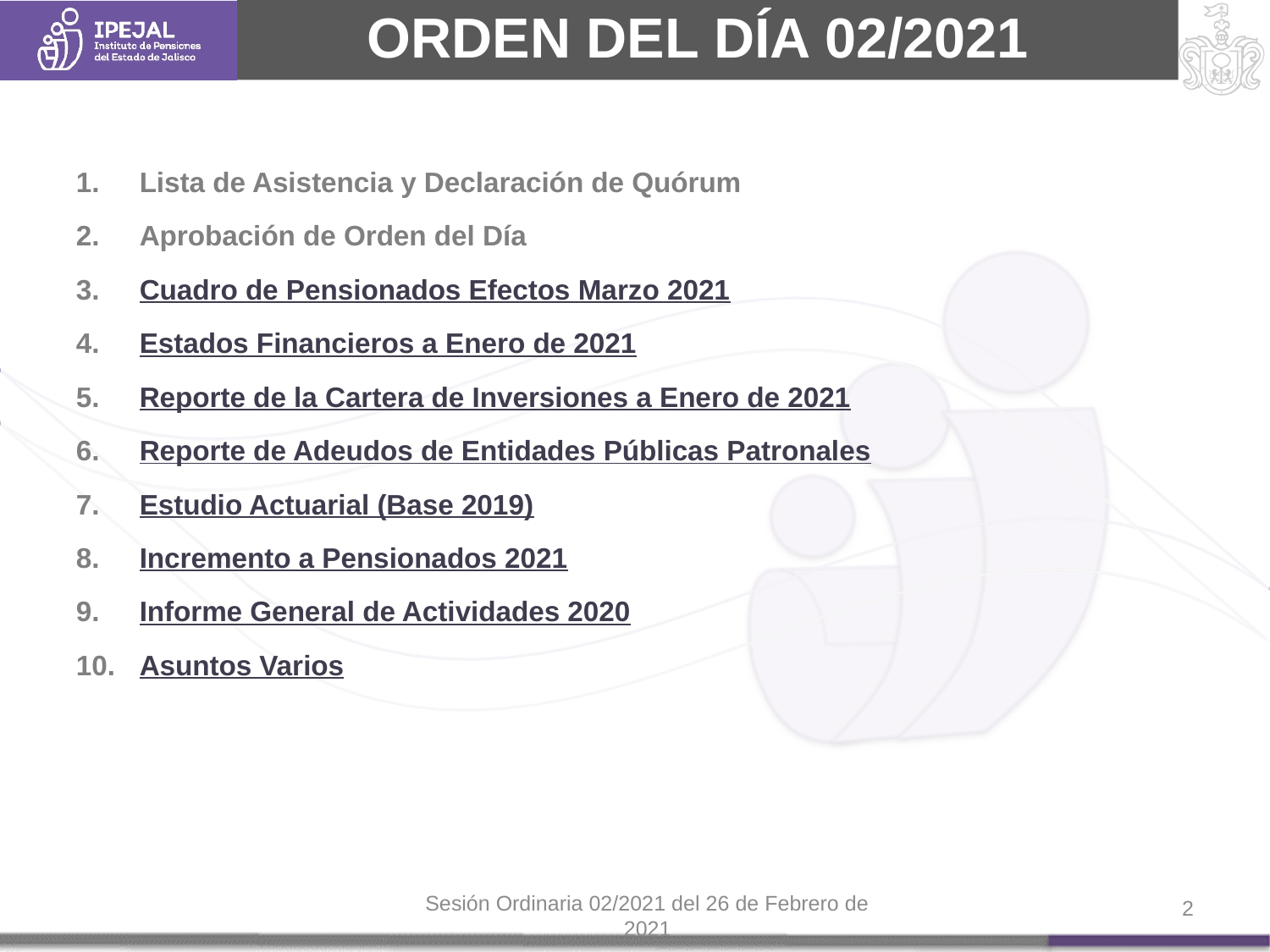

# ORDEN DEL DÍA 02/2021
Lista de Asistencia y Declaración de Quórum
Aprobación de Orden del Día
Cuadro de Pensionados Efectos Marzo 2021
Estados Financieros a Enero de 2021
Reporte de la Cartera de Inversiones a Enero de 2021
Reporte de Adeudos de Entidades Públicas Patronales
Estudio Actuarial (Base 2019)
Incremento a Pensionados 2021
Informe General de Actividades 2020
Asuntos Varios

2
Sesión Ordinaria 02/2021 del 26 de Febrero de 2021